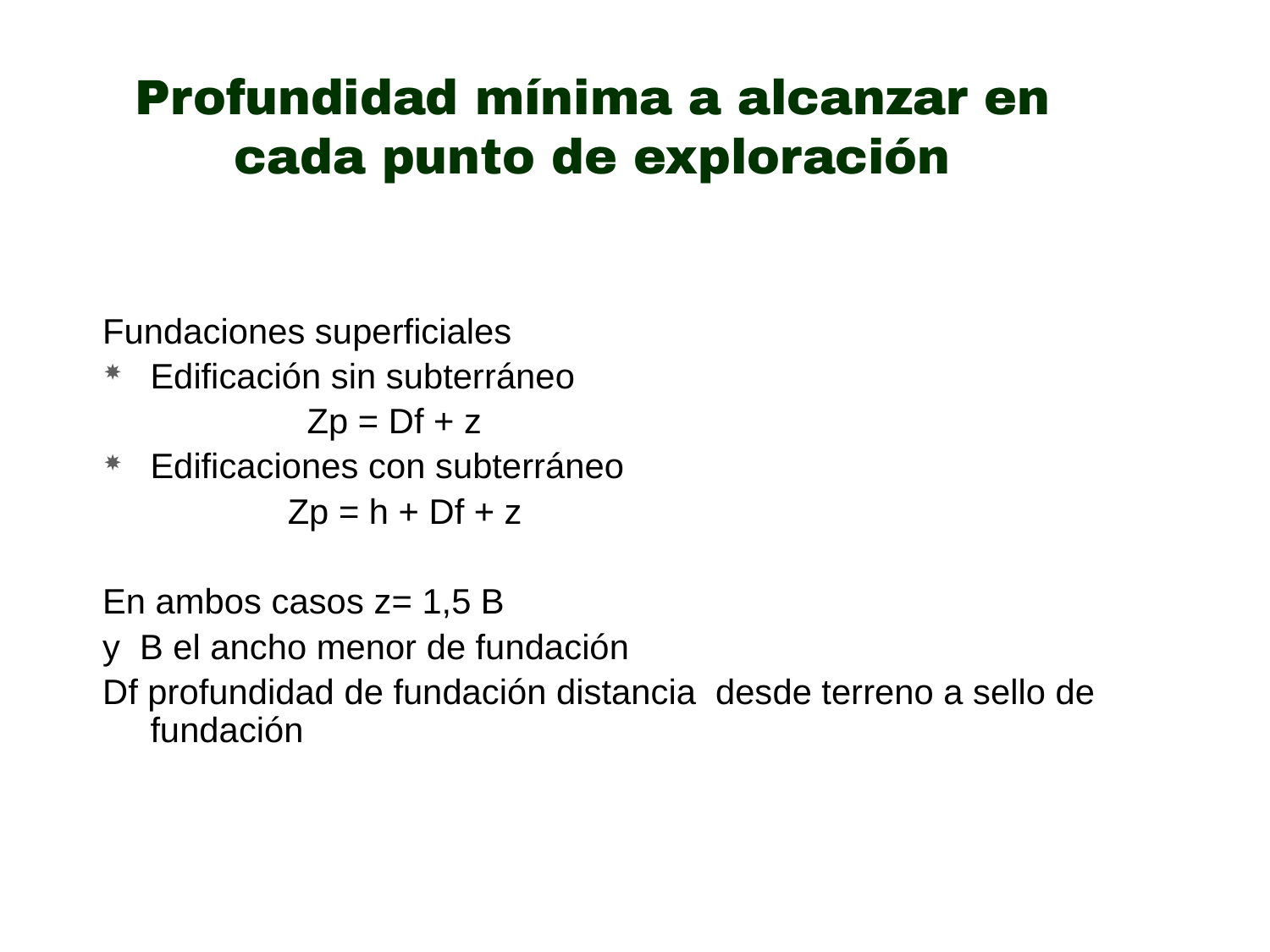

# Profundidad mínima a alcanzar en cada punto de exploración
Fundaciones superficiales
Edificación sin subterráneo
                     Zp = Df + z
Edificaciones con subterráneo
                   Zp = h + Df + z

En ambos casos z= 1,5 B
y  B el ancho menor de fundación
Df profundidad de fundación distancia  desde terreno a sello de fundación